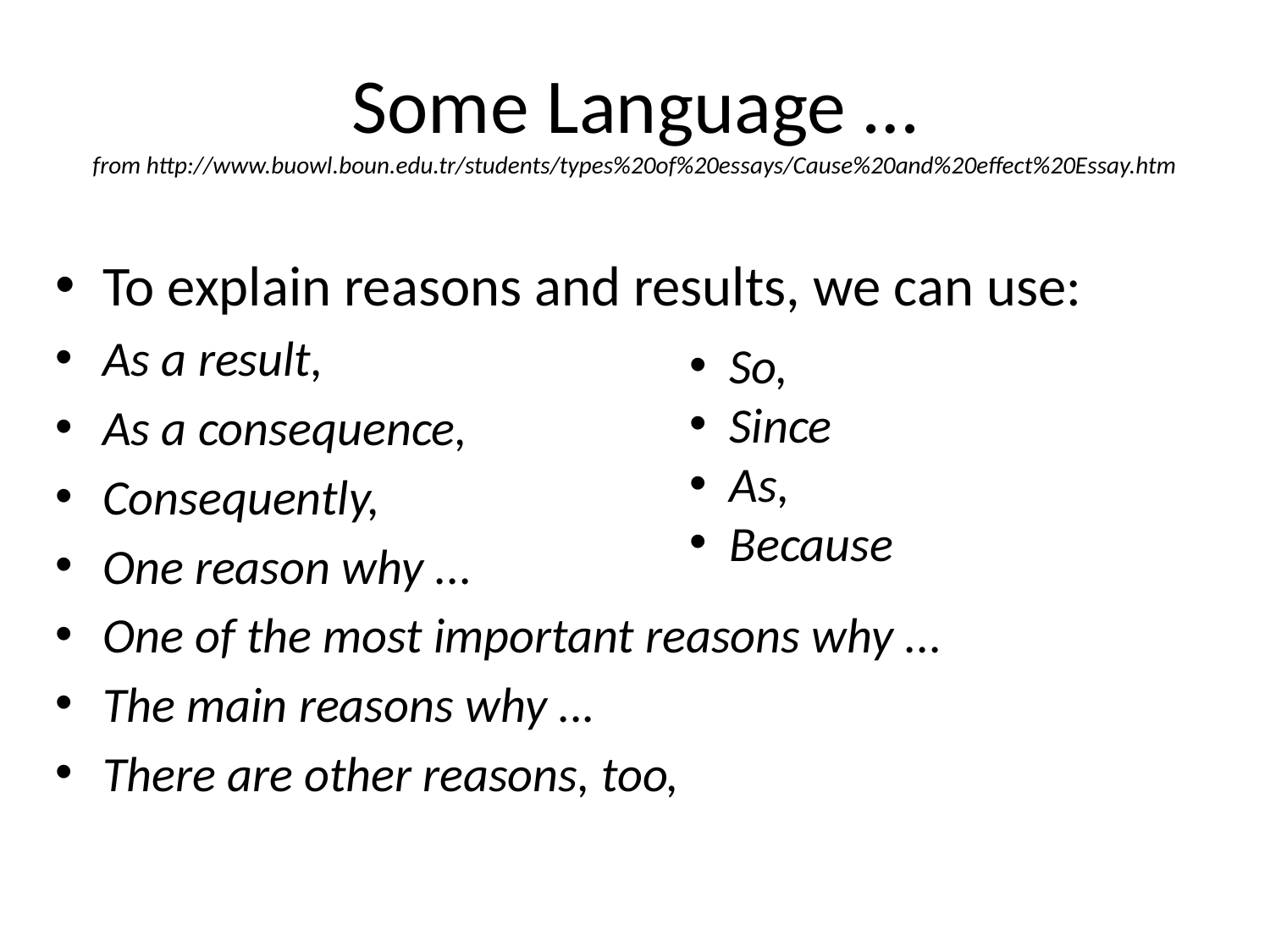

# Some Language … from http://www.buowl.boun.edu.tr/students/types%20of%20essays/Cause%20and%20effect%20Essay.htm
To explain reasons and results, we can use:
As a result,
As a consequence,
Consequently,
One reason why ...
One of the most important reasons why ...
The main reasons why ...
There are other reasons, too,

So,
Since
As,
Because